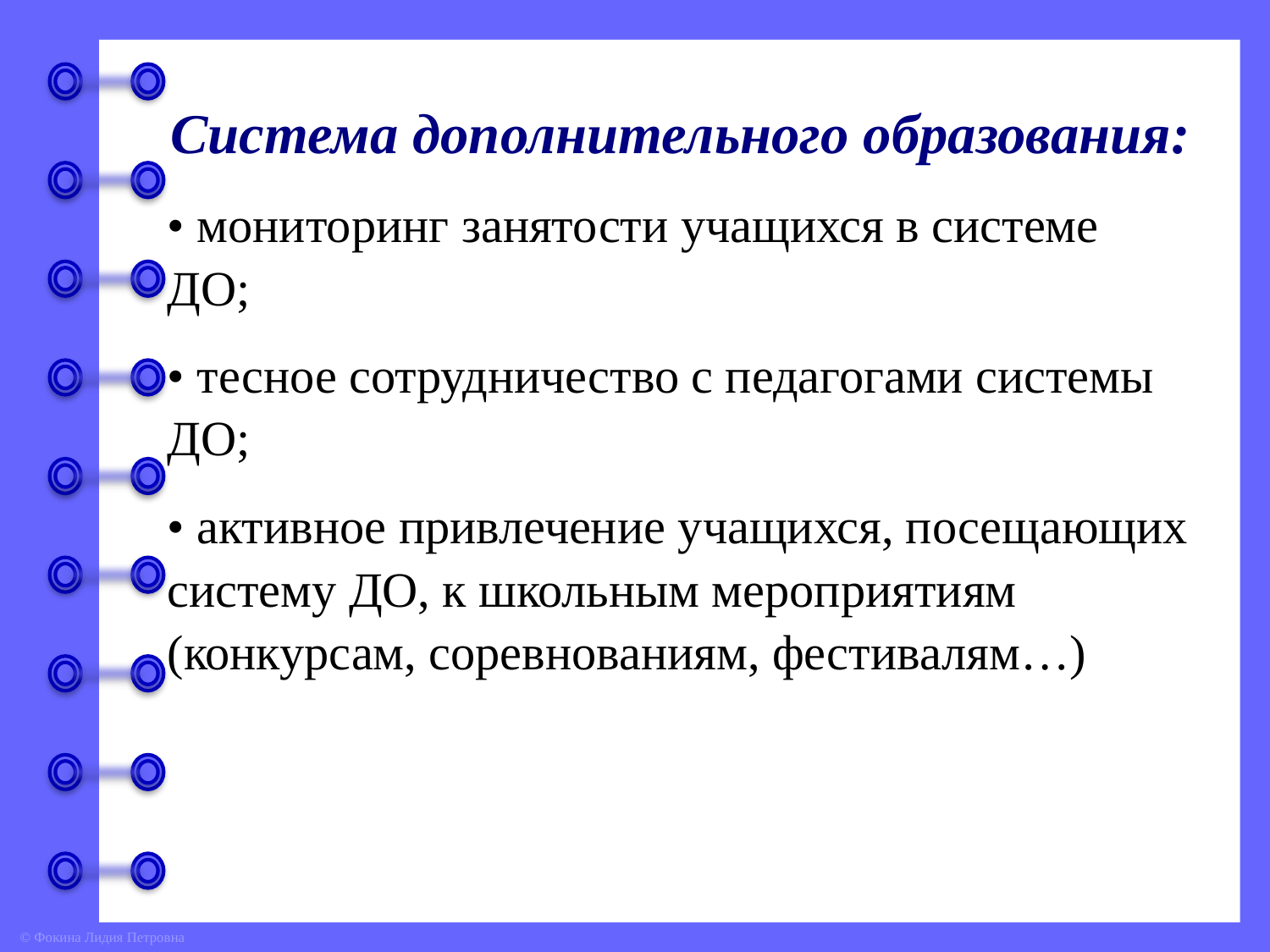

Система дополнительного образования:
• мониторинг занятости учащихся в системе ДО;
• тесное сотрудничество с педагогами системы ДО;
• активное привлечение учащихся, посещающих систему ДО, к школьным мероприятиям (конкурсам, соревнованиям, фестивалям…)